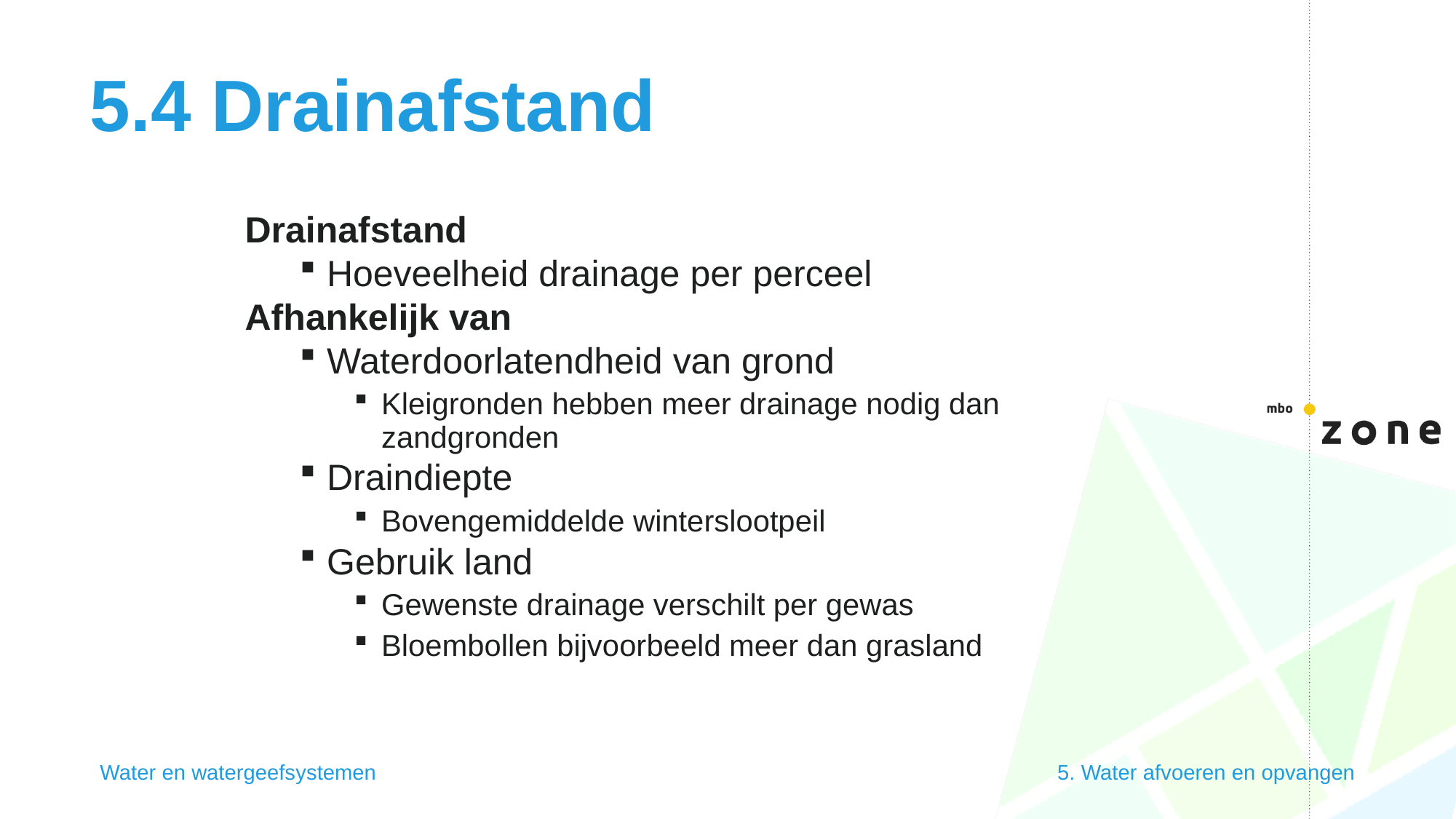

# 5.4 Drainafstand
Drainafstand
Hoeveelheid drainage per perceel
Afhankelijk van
Waterdoorlatendheid van grond
Kleigronden hebben meer drainage nodig dan zandgronden
Draindiepte
Bovengemiddelde winterslootpeil
Gebruik land
Gewenste drainage verschilt per gewas
Bloembollen bijvoorbeeld meer dan grasland

Water en watergeefsystemen
5. Water afvoeren en opvangen